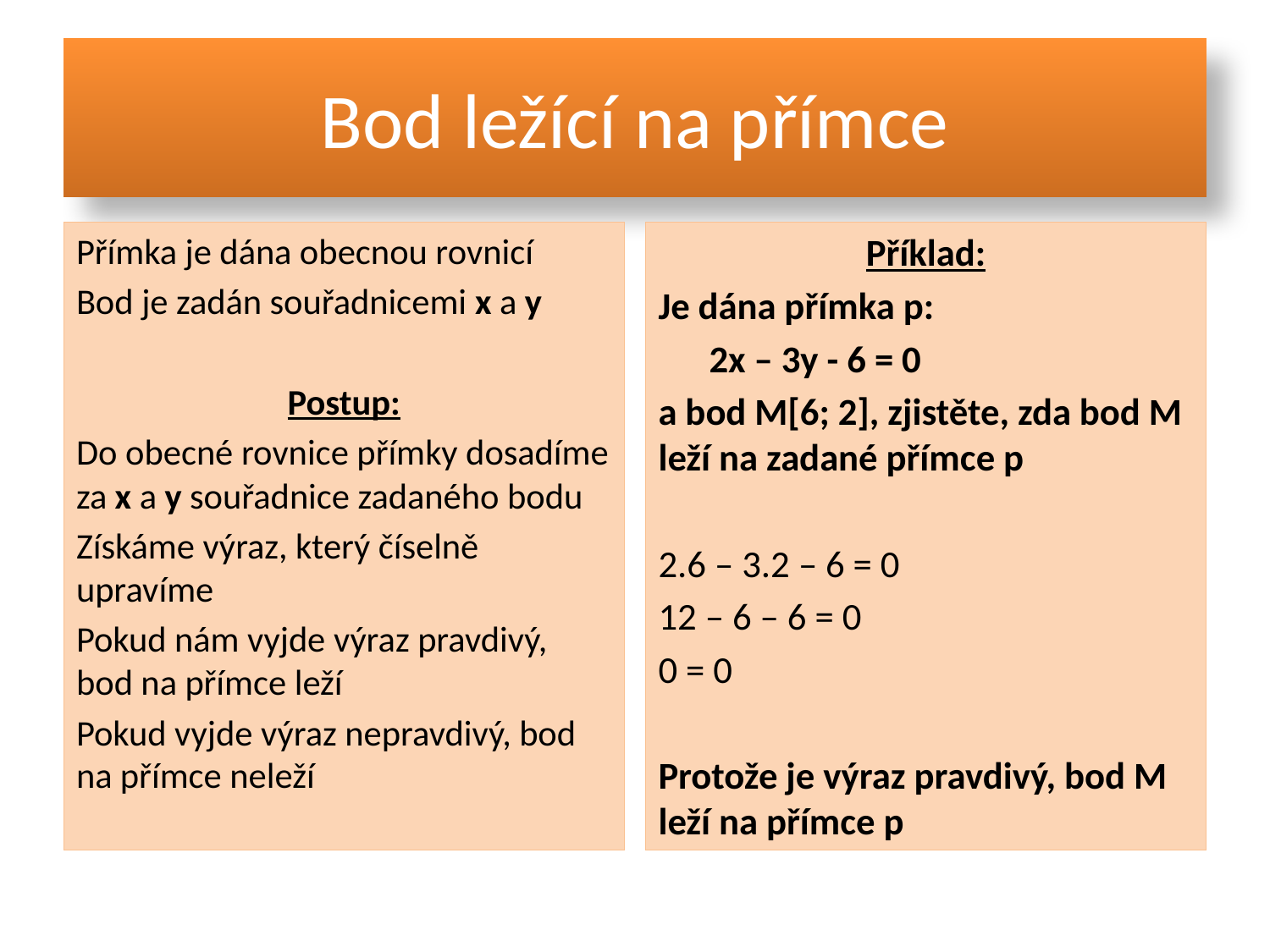

# Bod ležící na přímce
Přímka je dána obecnou rovnicí
Bod je zadán souřadnicemi x a y

Postup:
Do obecné rovnice přímky dosadíme za x a y souřadnice zadaného bodu
Získáme výraz, který číselně upravíme
Pokud nám vyjde výraz pravdivý, bod na přímce leží
Pokud vyjde výraz nepravdivý, bod na přímce neleží

Příklad:
Je dána přímka p:
      2x – 3y - 6 = 0
a bod M[6; 2], zjistěte, zda bod M leží na zadané přímce p

2.6 – 3.2 – 6 = 0
12 – 6 – 6 = 0
0 = 0

Protože je výraz pravdivý, bod M leží na přímce p